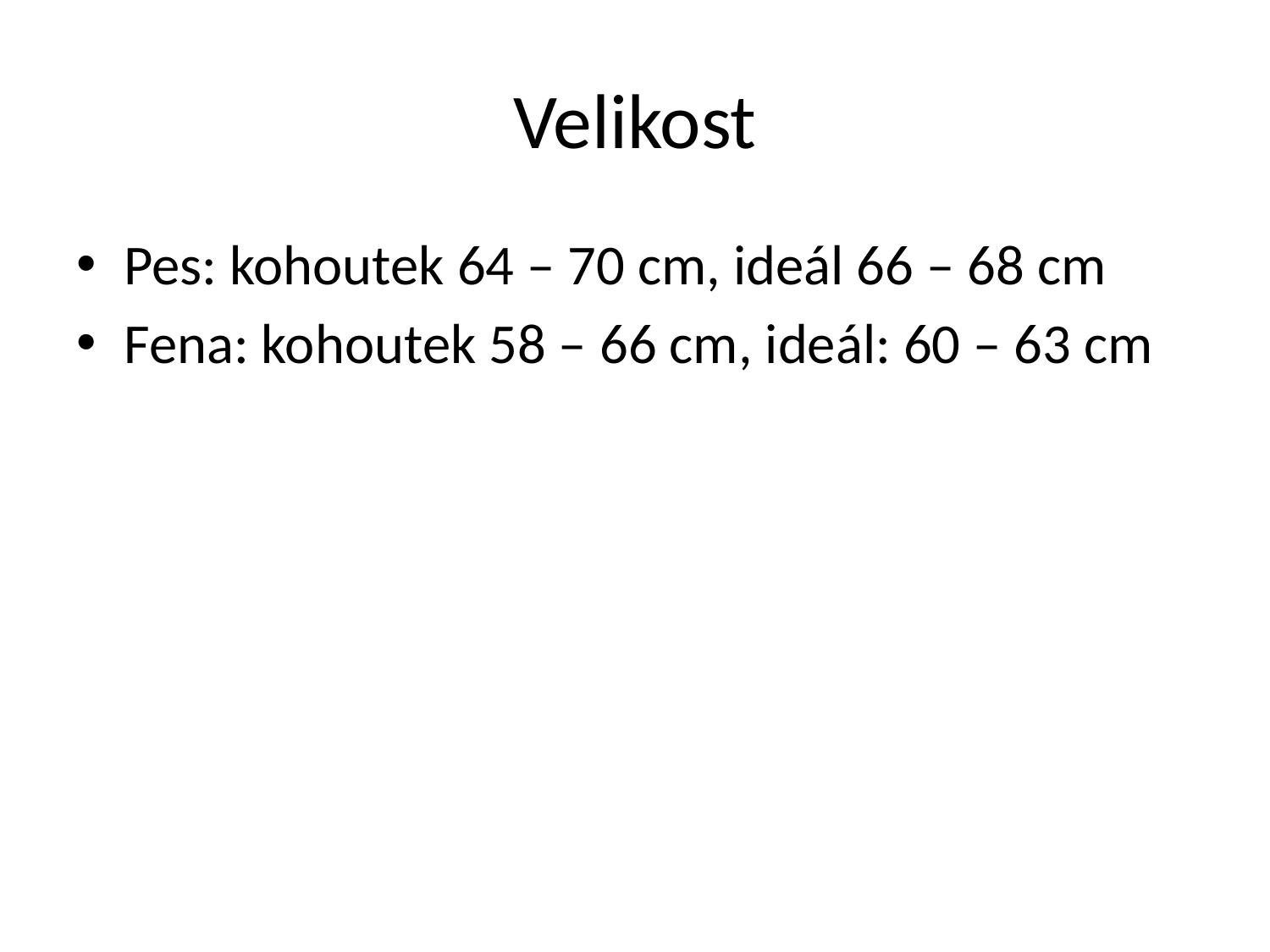

# Velikost
Pes: kohoutek 64 – 70 cm, ideál 66 – 68 cm
Fena: kohoutek 58 – 66 cm, ideál: 60 – 63 cm